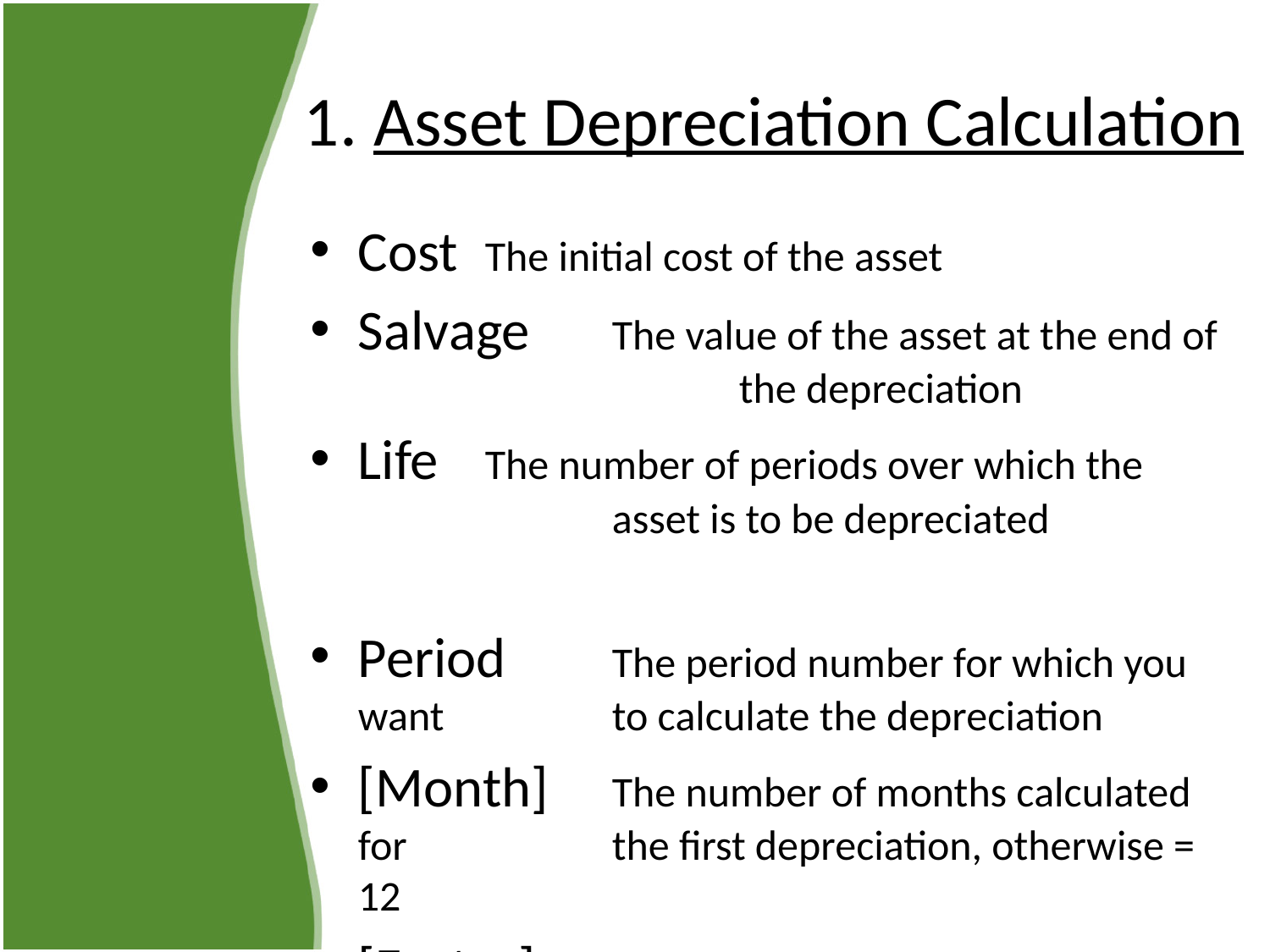

# 1. Asset Depreciation Calculation
Cost	The initial cost of the asset
Salvage	The value of the asset at the end of 			the depreciation
Life	The number of periods over which the 		asset is to be depreciated
Period	The period number for which you want 		to calculate the depreciation
[Month]	The number of months calculated for 		the first depreciation, otherwise = 12
[Factor]	The rate of depreciation, otherwise =2